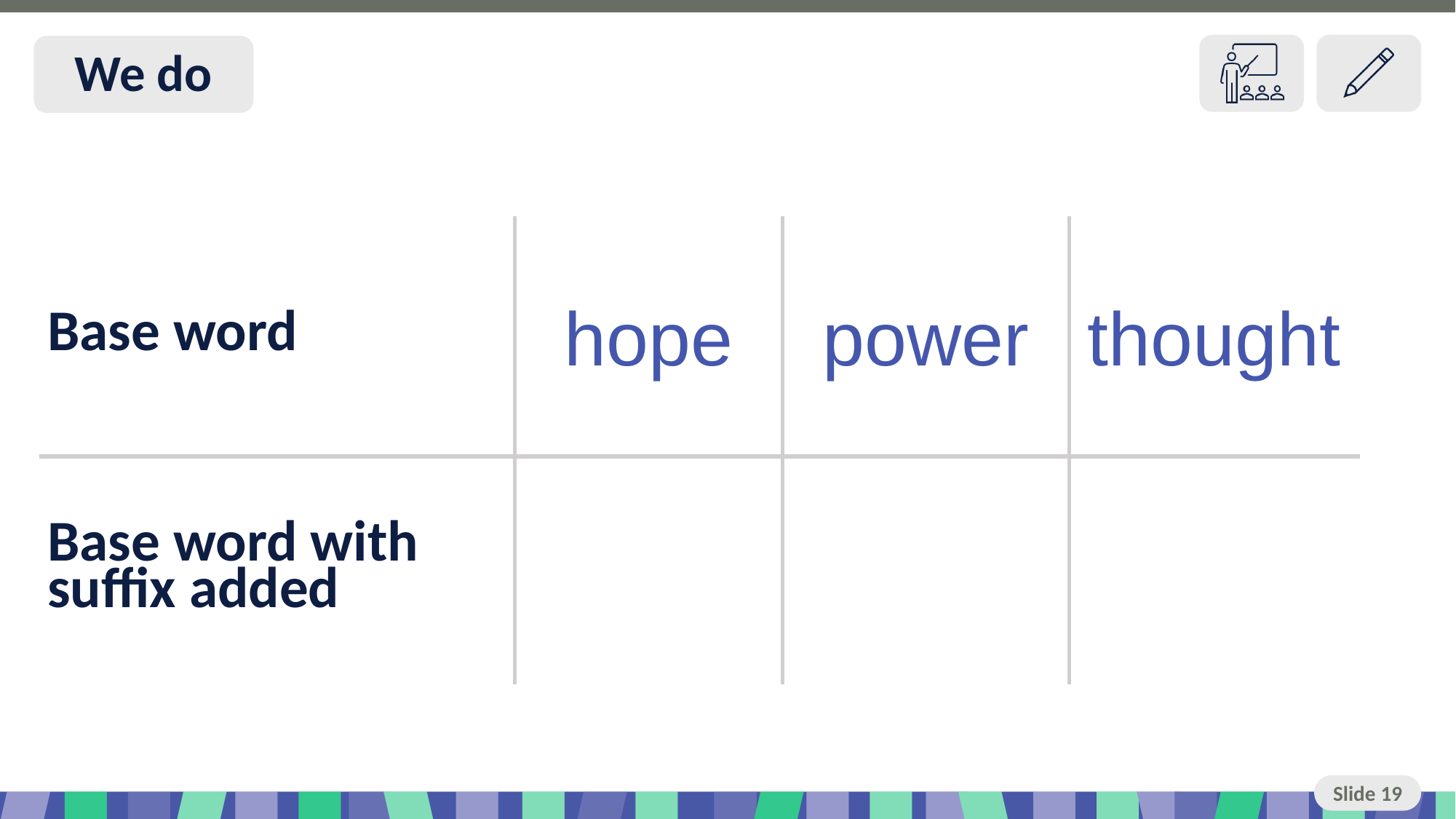

# Slide 19 We do
| Base word | hope | power | thought |
| --- | --- | --- | --- |
| Base word with suffix added |  |  |  |